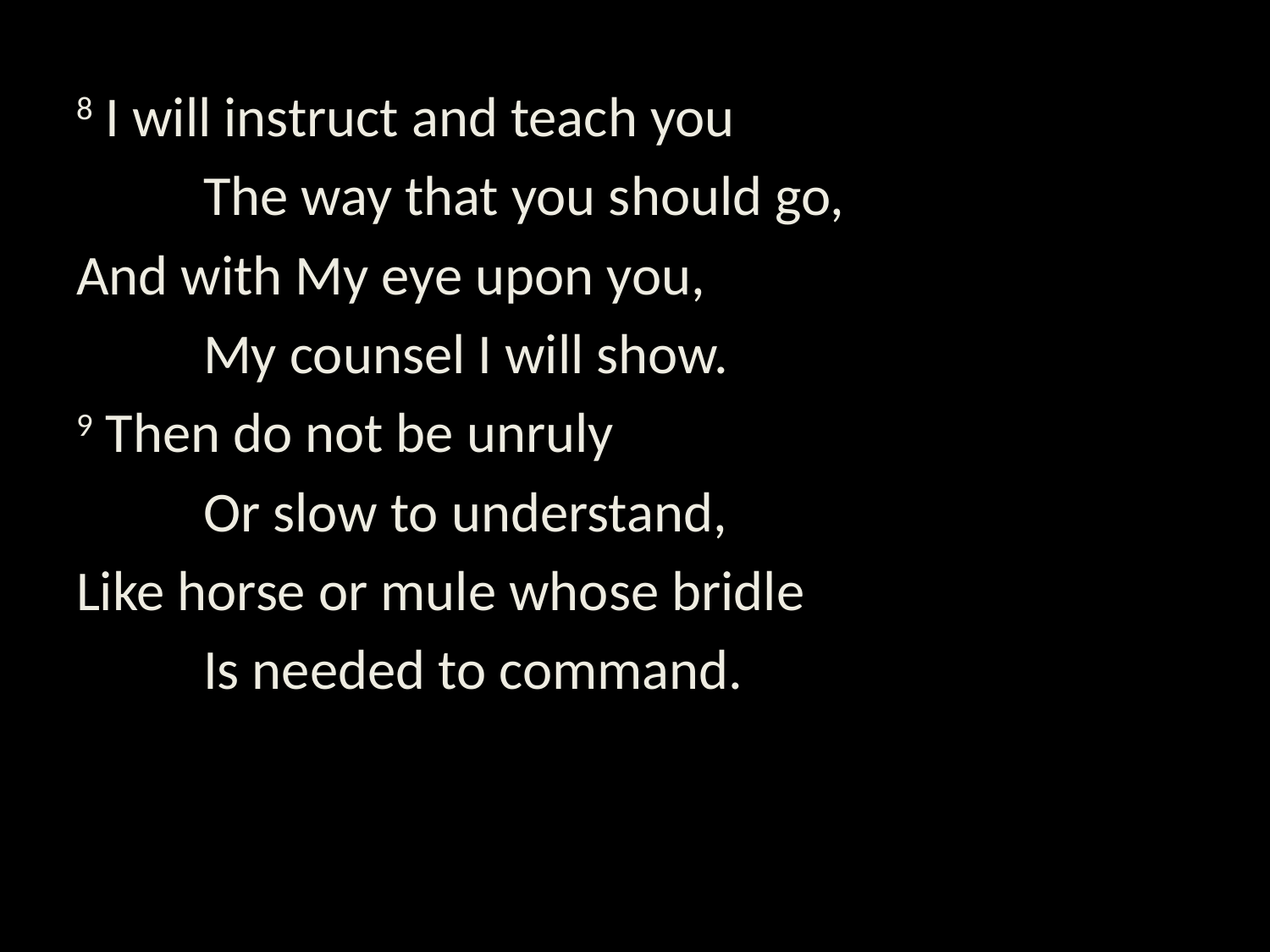

8 I will instruct and teach you
	The way that you should go,
And with My eye upon you,
	My counsel I will show.
9 Then do not be unruly
	Or slow to understand,
Like horse or mule whose bridle
	Is needed to command.